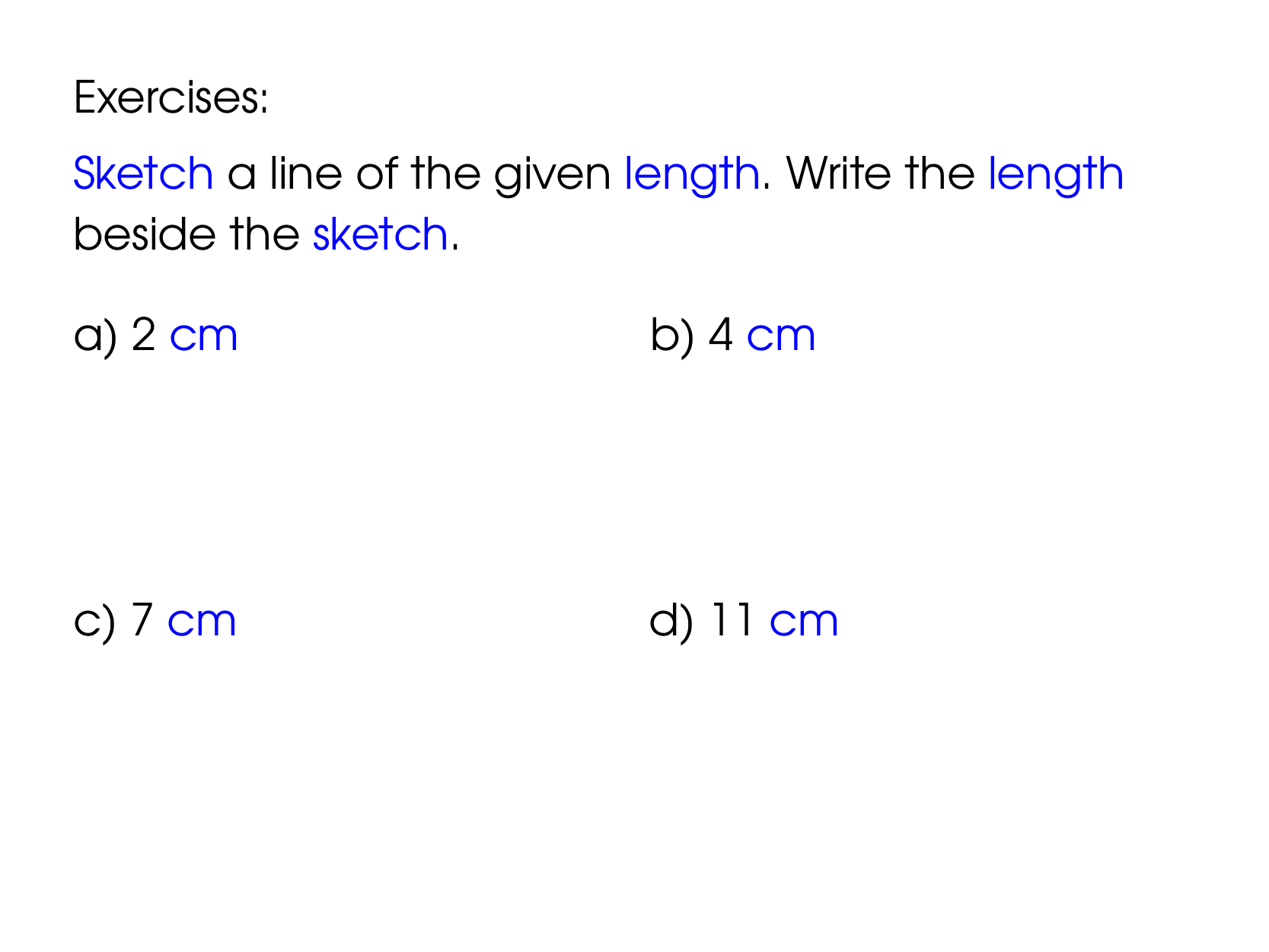

Exercises:
Sketch a line of the given length. Write the length               beside the sketch.
a) 2 cm
b) 4 cm
c) 7 cm
d) 11 cm